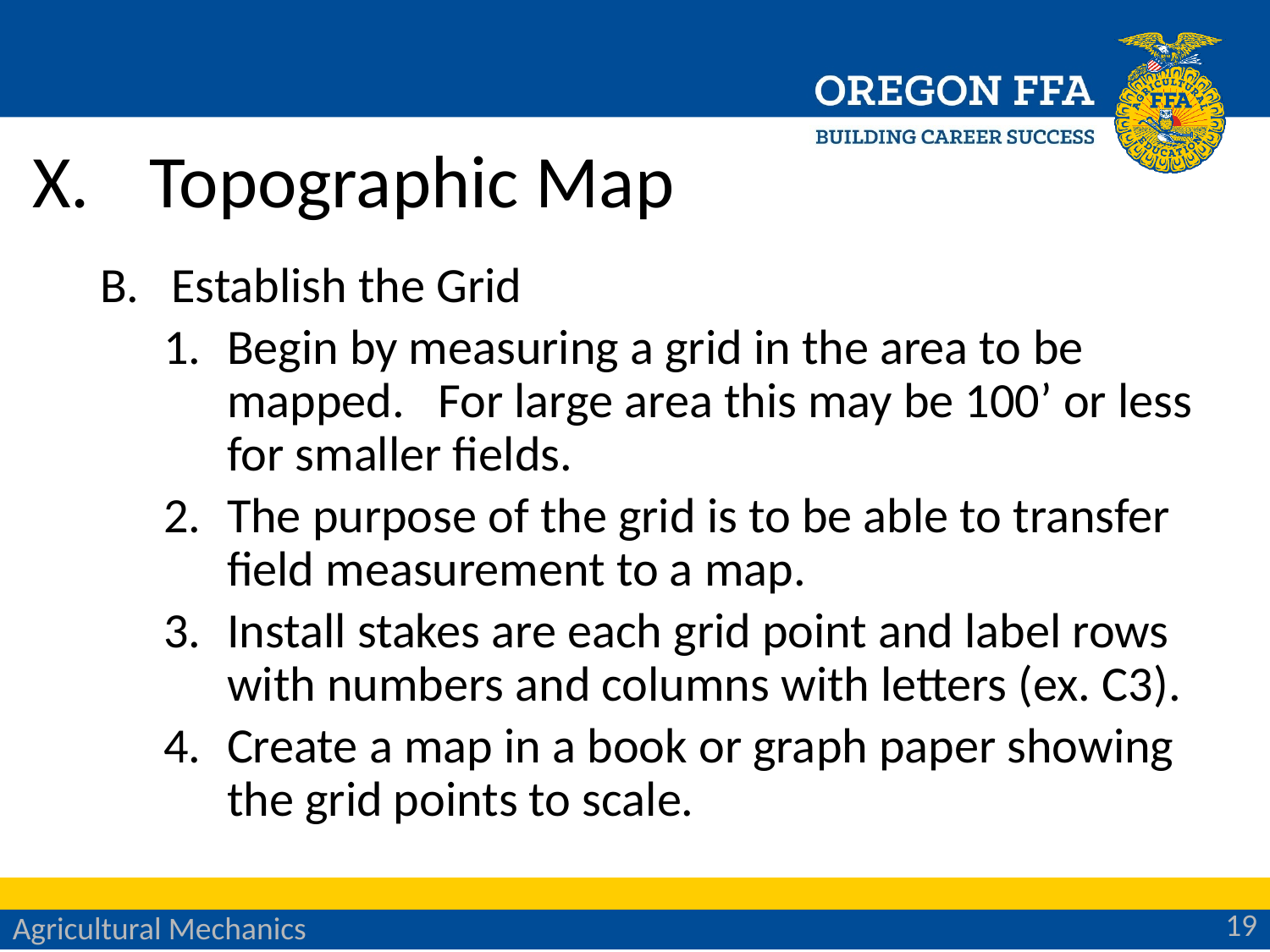

Topographic Map
Establish the Grid
Begin by measuring a grid in the area to be mapped.   For large area this may be 100’ or less for smaller fields.
The purpose of the grid is to be able to transfer field measurement to a map.
Install stakes are each grid point and label rows with numbers and columns with letters (ex. C3).
Create a map in a book or graph paper showing the grid points to scale.
19
Agricultural Mechanics